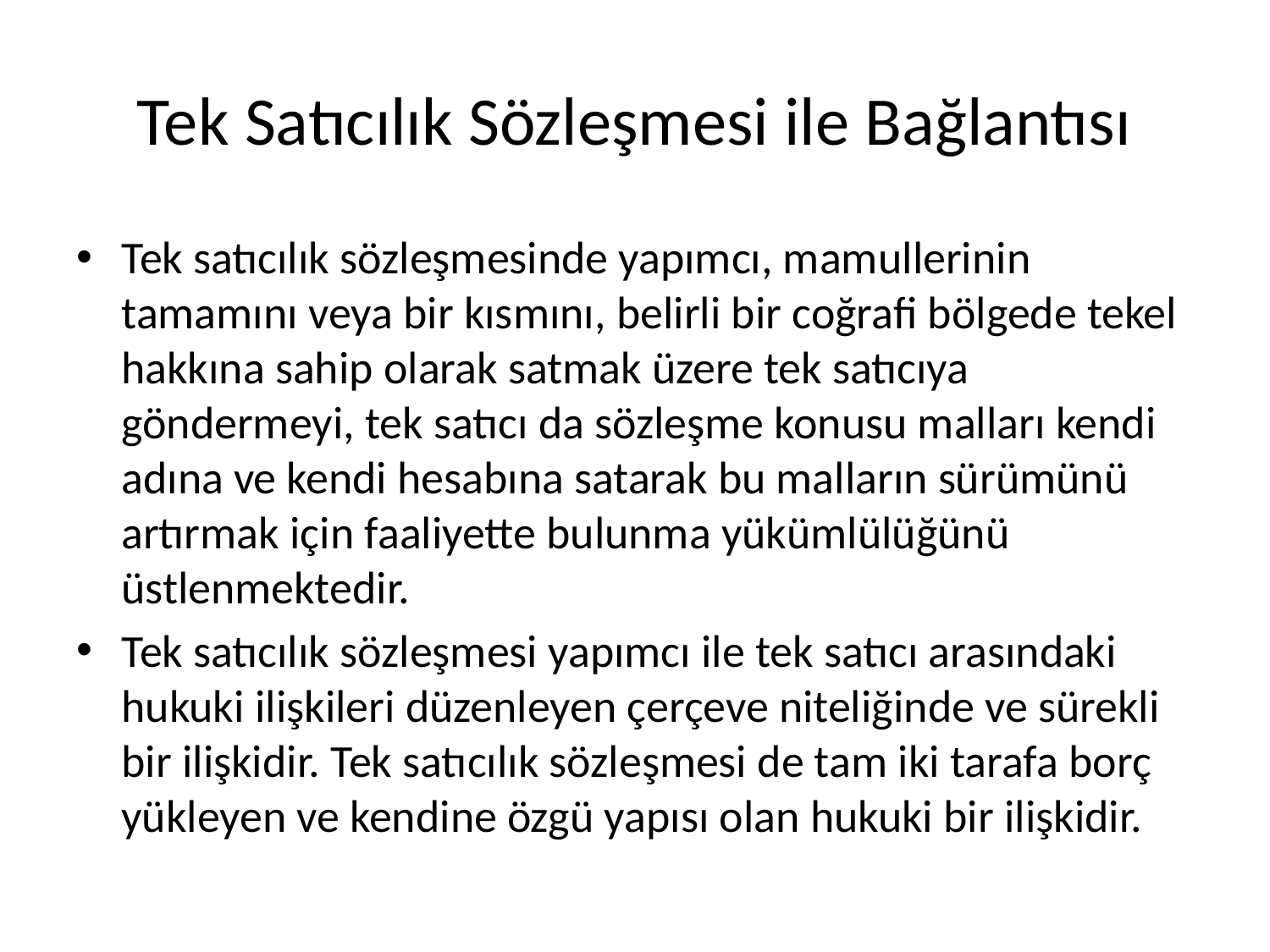

# Tek Satıcılık Sözleşmesi ile Bağlantısı
Tek satıcılık sözleşmesinde yapımcı, mamullerinin tamamını veya bir kısmını, belirli bir coğrafi bölgede tekel hakkına sahip olarak satmak üzere tek satıcıya göndermeyi, tek satıcı da sözleşme konusu malları kendi adına ve kendi hesabına satarak bu malların sürümünü artırmak için faaliyette bulunma yükümlülüğünü üstlenmektedir.
Tek satıcılık sözleşmesi yapımcı ile tek satıcı arasındaki hukuki ilişkileri düzenleyen çerçeve niteliğinde ve sürekli bir ilişkidir. Tek satıcılık sözleşmesi de tam iki tarafa borç yükleyen ve kendine özgü yapısı olan hukuki bir ilişkidir.